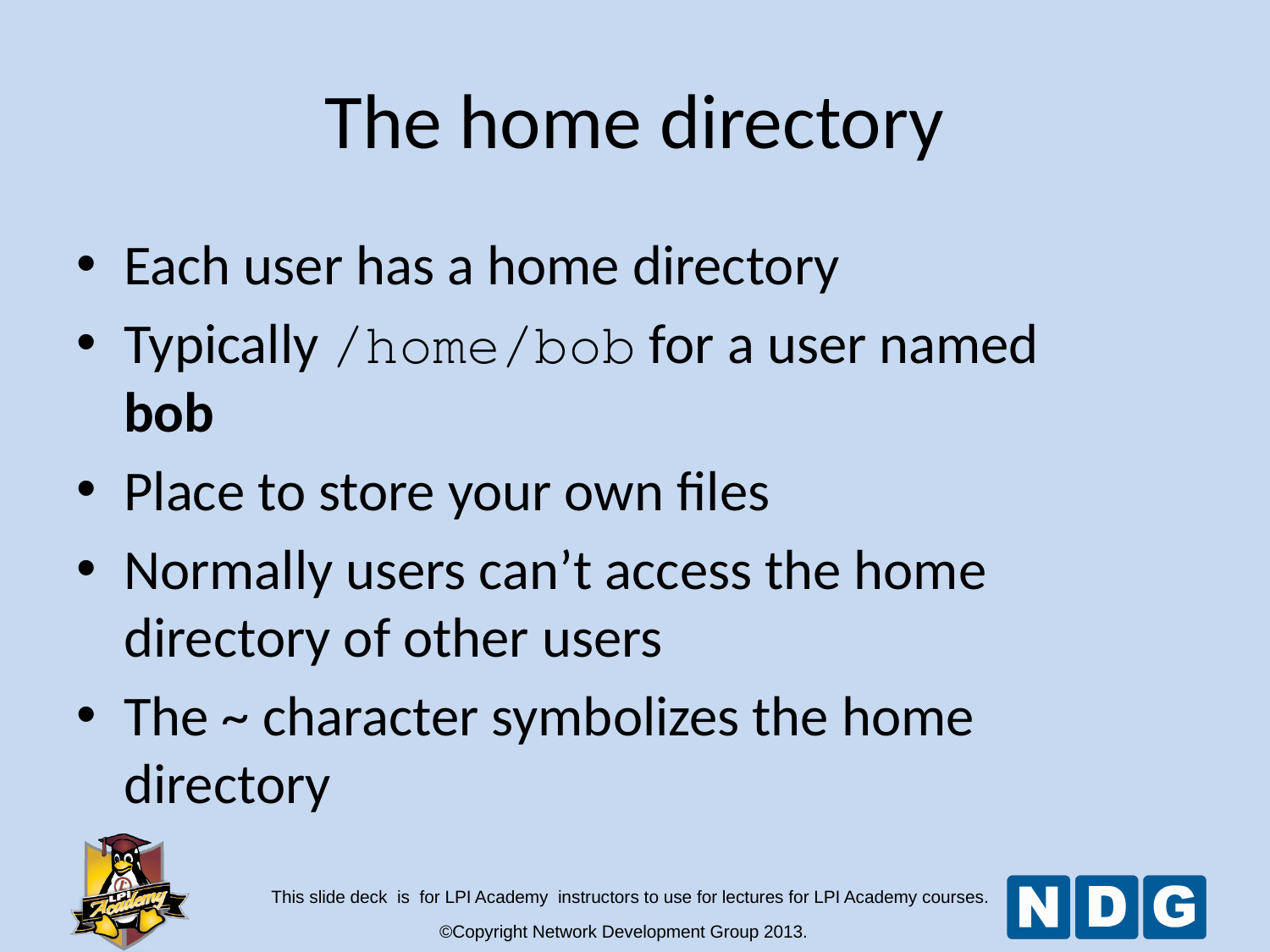

The home directory
Each user has a home directory
Typically /home/bob for a user named bob
Place to store your own files
Normally users can’t access the home directory of other users
The ~ character symbolizes the home directory